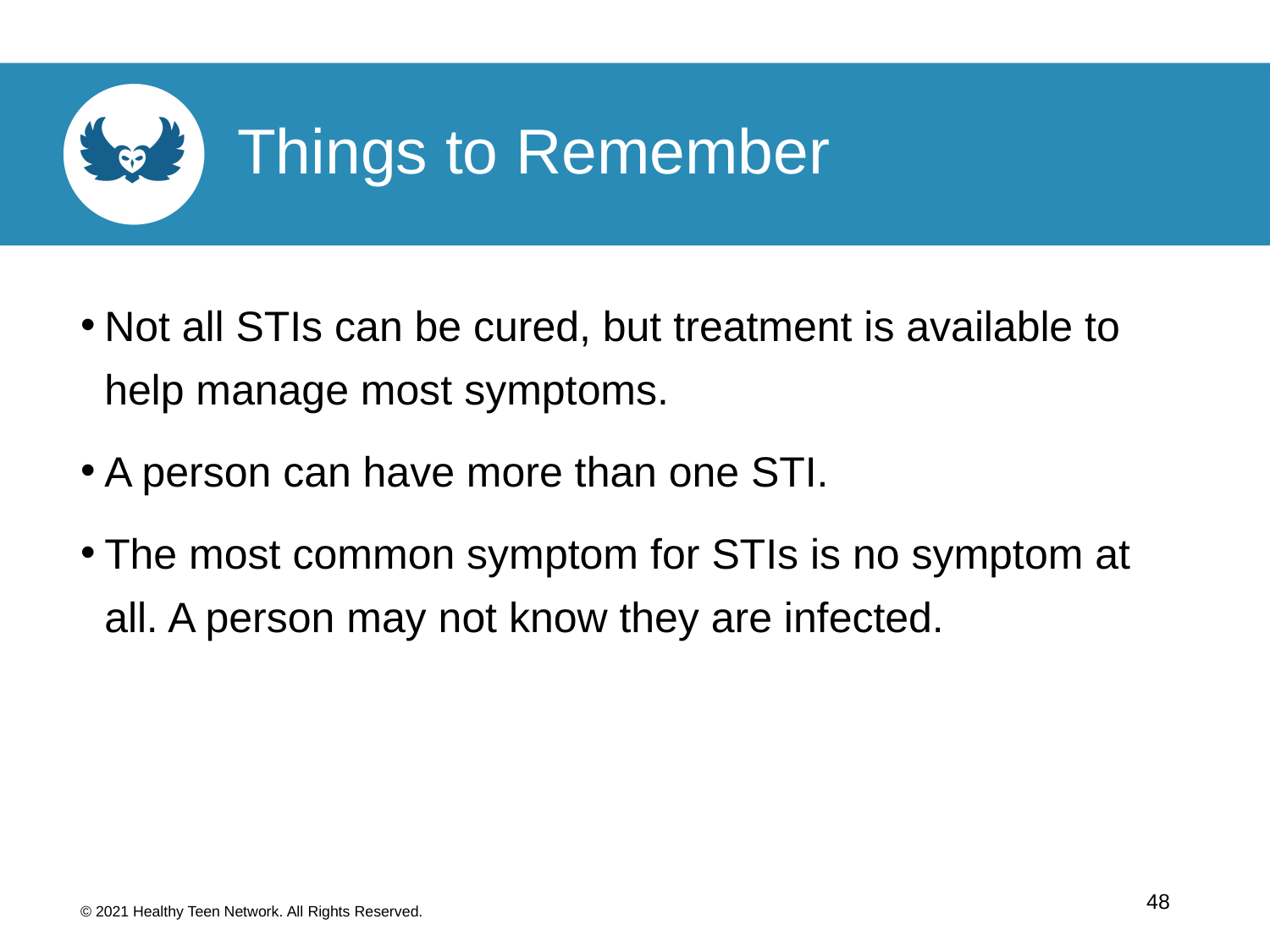

Things to Remember
Not all STIs can be cured, but treatment is available to help manage most symptoms.
A person can have more than one STI.
The most common symptom for STIs is no symptom at all. A person may not know they are infected.